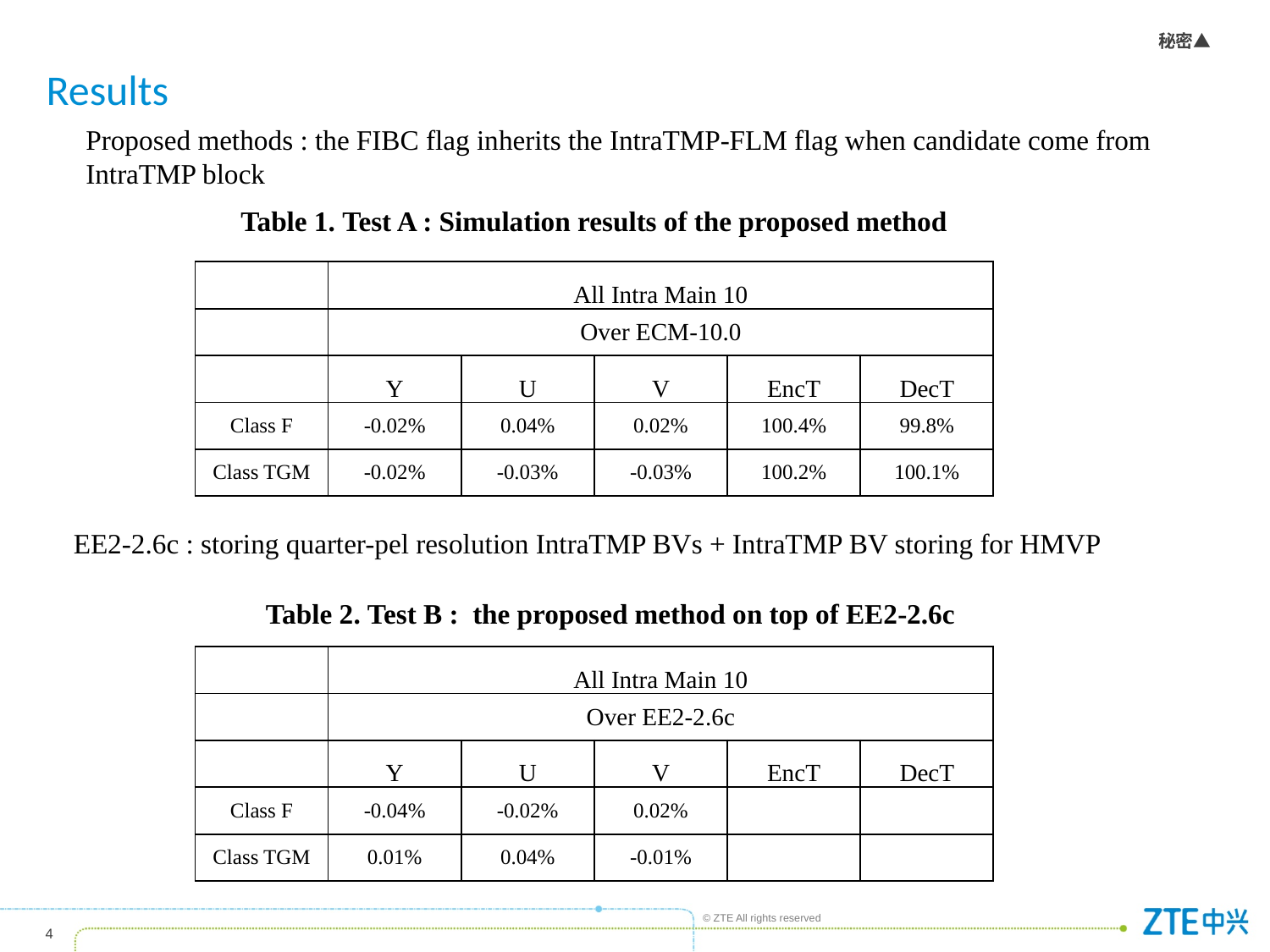

# Results
Proposed methods : the FIBC flag inherits the IntraTMP-FLM flag when candidate come from IntraTMP block
Table 1. Test A : Simulation results of the proposed method
|  | All Intra Main 10 |  |  |  |  |
| --- | --- | --- | --- | --- | --- |
|  | Over ECM-10.0 |  |  |  |  |
|  | Y | U | V | EncT | DecT |
| Class F | -0.02% | 0.04% | 0.02% | 100.4% | 99.8% |
| Class TGM | -0.02% | -0.03% | -0.03% | 100.2% | 100.1% |
EE2-2.6c : storing quarter-pel resolution IntraTMP BVs + IntraTMP BV storing for HMVP
Table 2. Test B :  the proposed method on top of EE2-2.6c
|  | All Intra Main 10 |  |  |  |  |
| --- | --- | --- | --- | --- | --- |
|  | Over EE2-2.6c |  |  |  |  |
|  | Y | U | V | EncT | DecT |
| Class F | -0.04% | -0.02% | 0.02% |  |  |
| Class TGM | 0.01% | 0.04% | -0.01% |  |  |